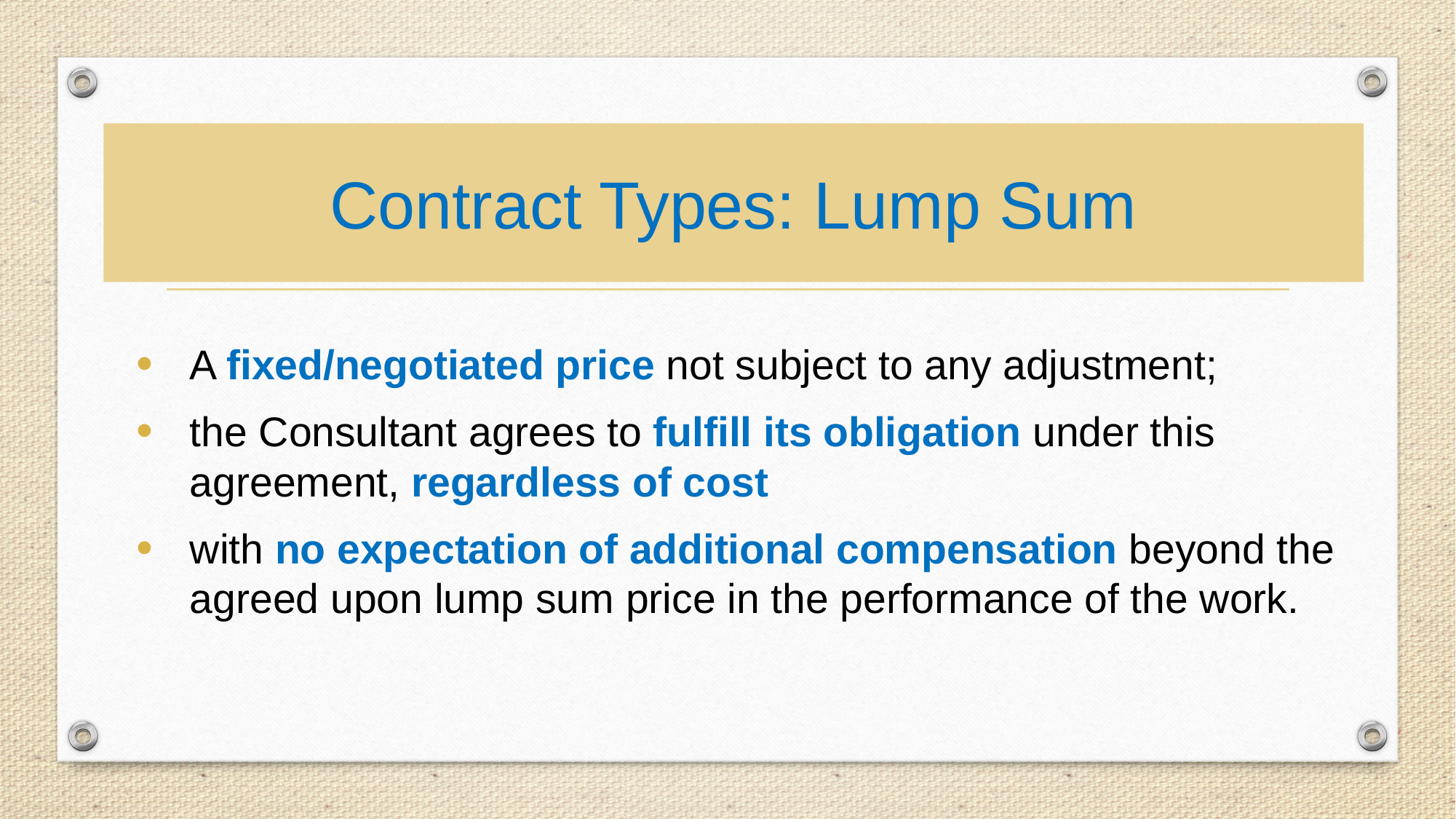

# Contract Types: Lump Sum
A fixed/negotiated price not subject to any adjustment;
the Consultant agrees to fulfill its obligation under this agreement, regardless of cost
with no expectation of additional compensation beyond the agreed upon lump sum price in the performance of the work.